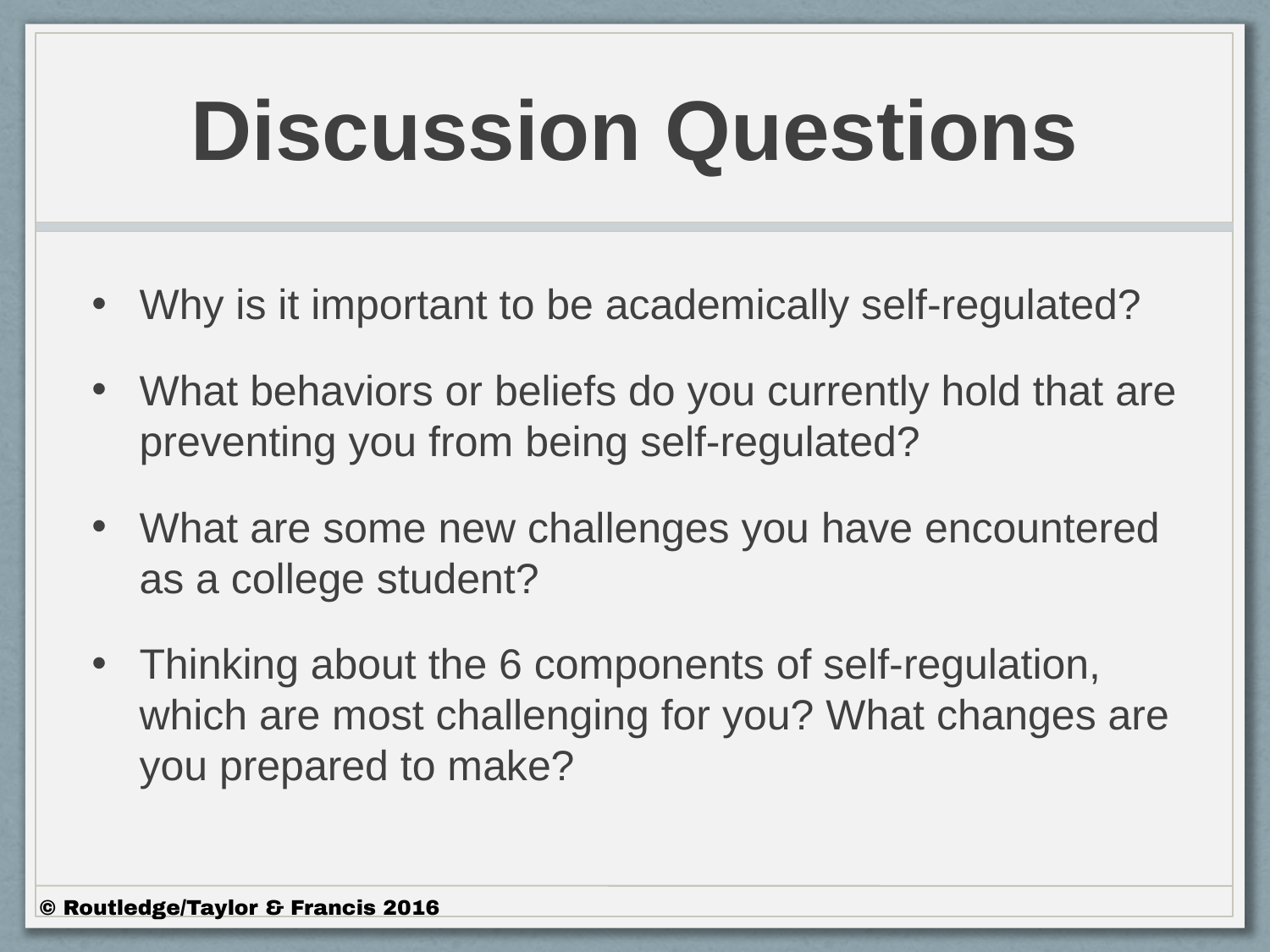

# Discussion Questions
Why is it important to be academically self-regulated?
What behaviors or beliefs do you currently hold that are preventing you from being self-regulated?
What are some new challenges you have encountered as a college student?
Thinking about the 6 components of self-regulation, which are most challenging for you? What changes are you prepared to make?

© Routledge/Taylor & Francis 2016